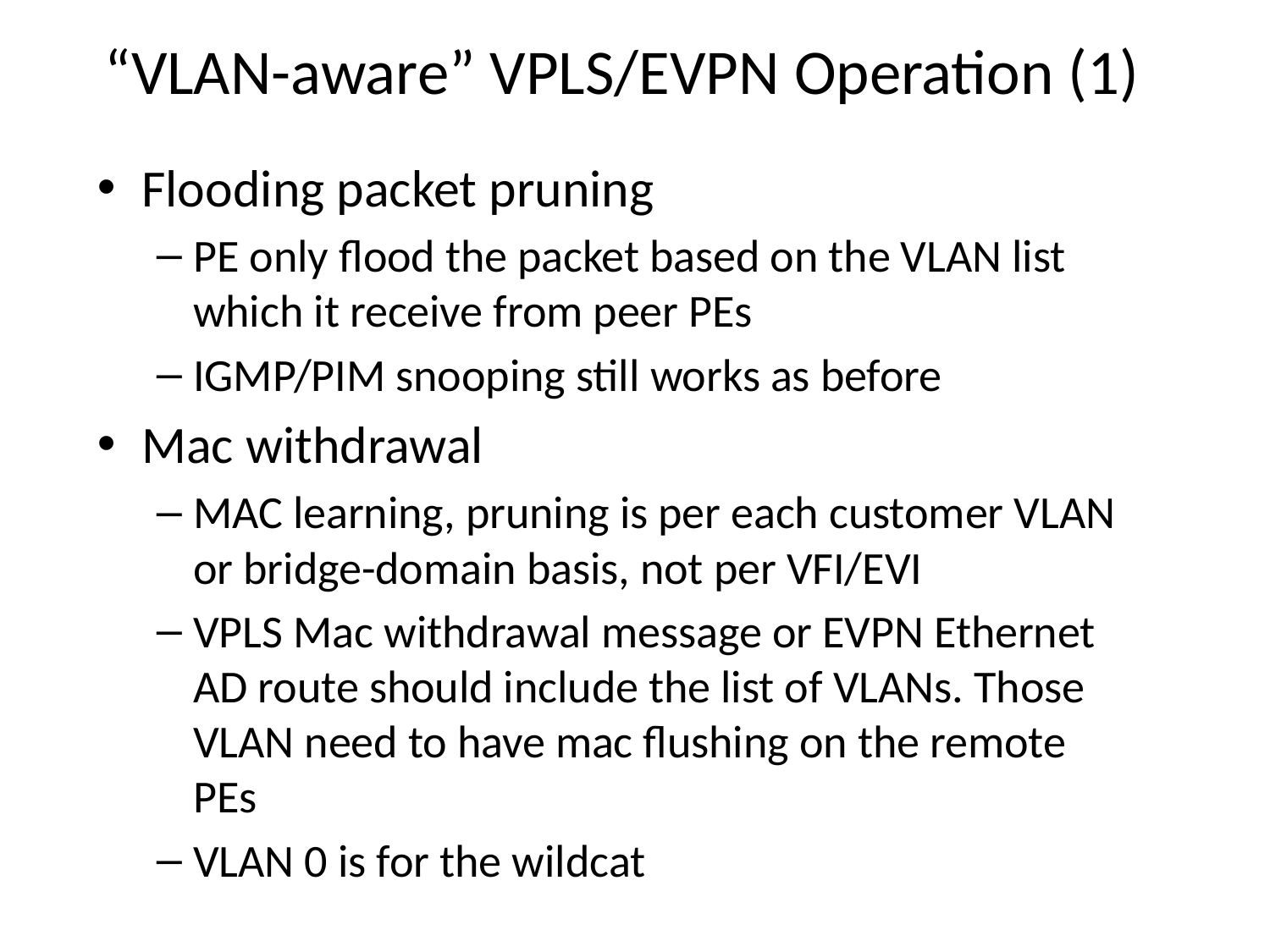

# “VLAN-aware” VPLS/EVPN Operation (1)
Flooding packet pruning
PE only flood the packet based on the VLAN list which it receive from peer PEs
IGMP/PIM snooping still works as before
Mac withdrawal
MAC learning, pruning is per each customer VLAN or bridge-domain basis, not per VFI/EVI
VPLS Mac withdrawal message or EVPN Ethernet AD route should include the list of VLANs. Those VLAN need to have mac flushing on the remote PEs
VLAN 0 is for the wildcat